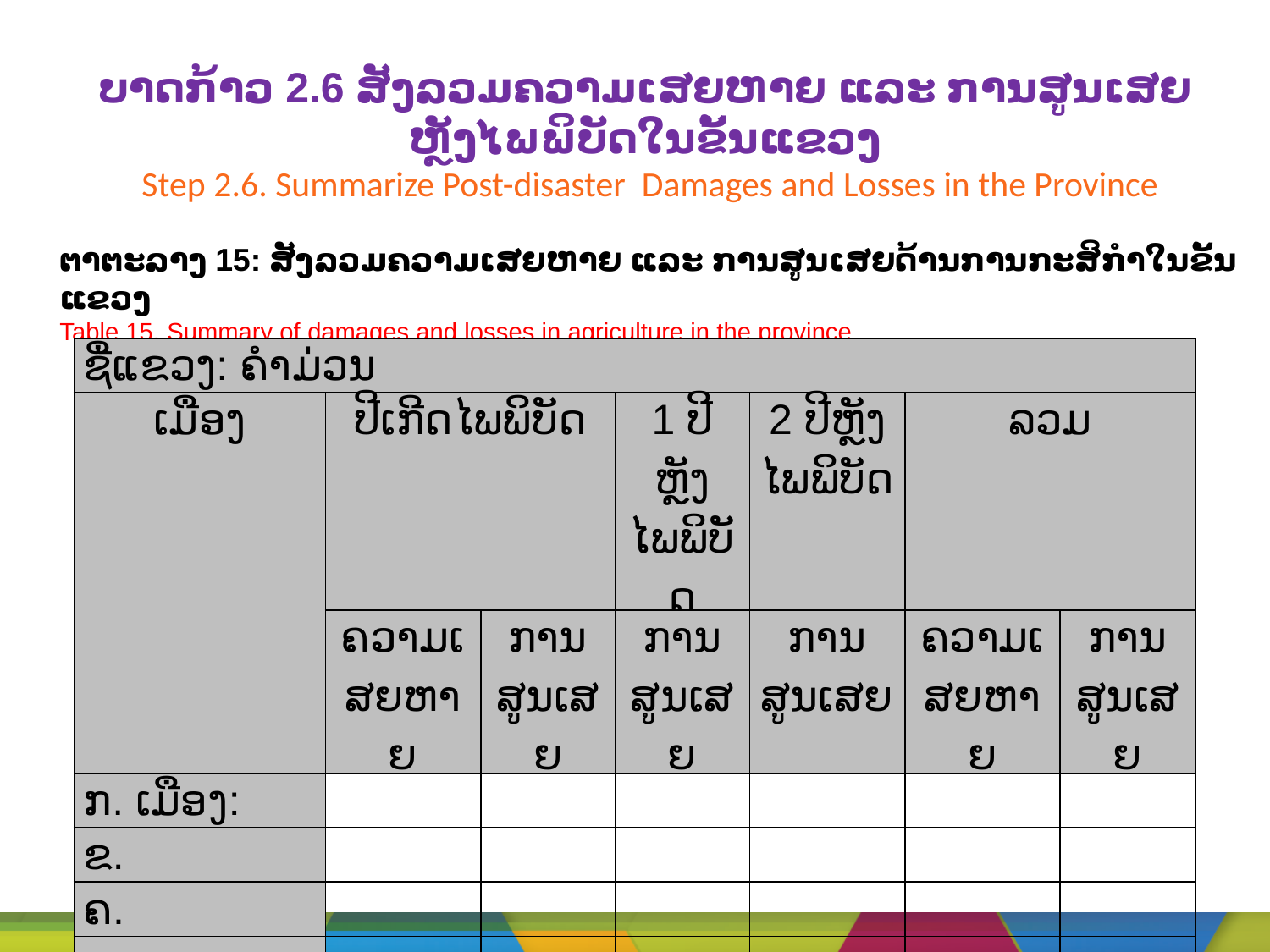

# ບາດກ້າວ 2.6 ສັງລວມຄວາມເສຍຫາຍ ແລະ ການສູນເສຍຫຼັງໄພພິບັດໃນຂັ້ນແຂວງ Step 2.6. Summarize Post-disaster  Damages and Losses in the Province
ຕາຕະລາງ 15: ສັງລວມຄວາມເສຍຫາຍ ແລະ ການສູນເສຍດ້ານການກະສິກຳໃນຂັ້ນແຂວງ
Table 15. Summary of damages and losses in agriculture in the province

| ຊື່ແຂວງ: ຄຳມ່ວນ |  |  |  |  |  |  |
| --- | --- | --- | --- | --- | --- | --- |
| ເມືອງ | ປີເກີດໄພພິບັດ |  | 1 ປີຫຼັງ ໄພພິບັດ | 2 ປີຫຼັງ ໄພພິບັດ | ລວມ |  |
|  | ຄວາມເສຍຫາຍ | ການສູນເສຍ | ການສູນເສຍ | ການສູນເສຍ | ຄວາມເສຍຫາຍ | ການສູນເສຍ |
| ກ. ເມືອງ: |  |  |  |  |  |  |
| ຂ. |  |  |  |  |  |  |
| ຄ. |  |  |  |  |  |  |
| ງ. |  |  |  |  |  |  |
| ລວມ |  |  |  |  |  |  |